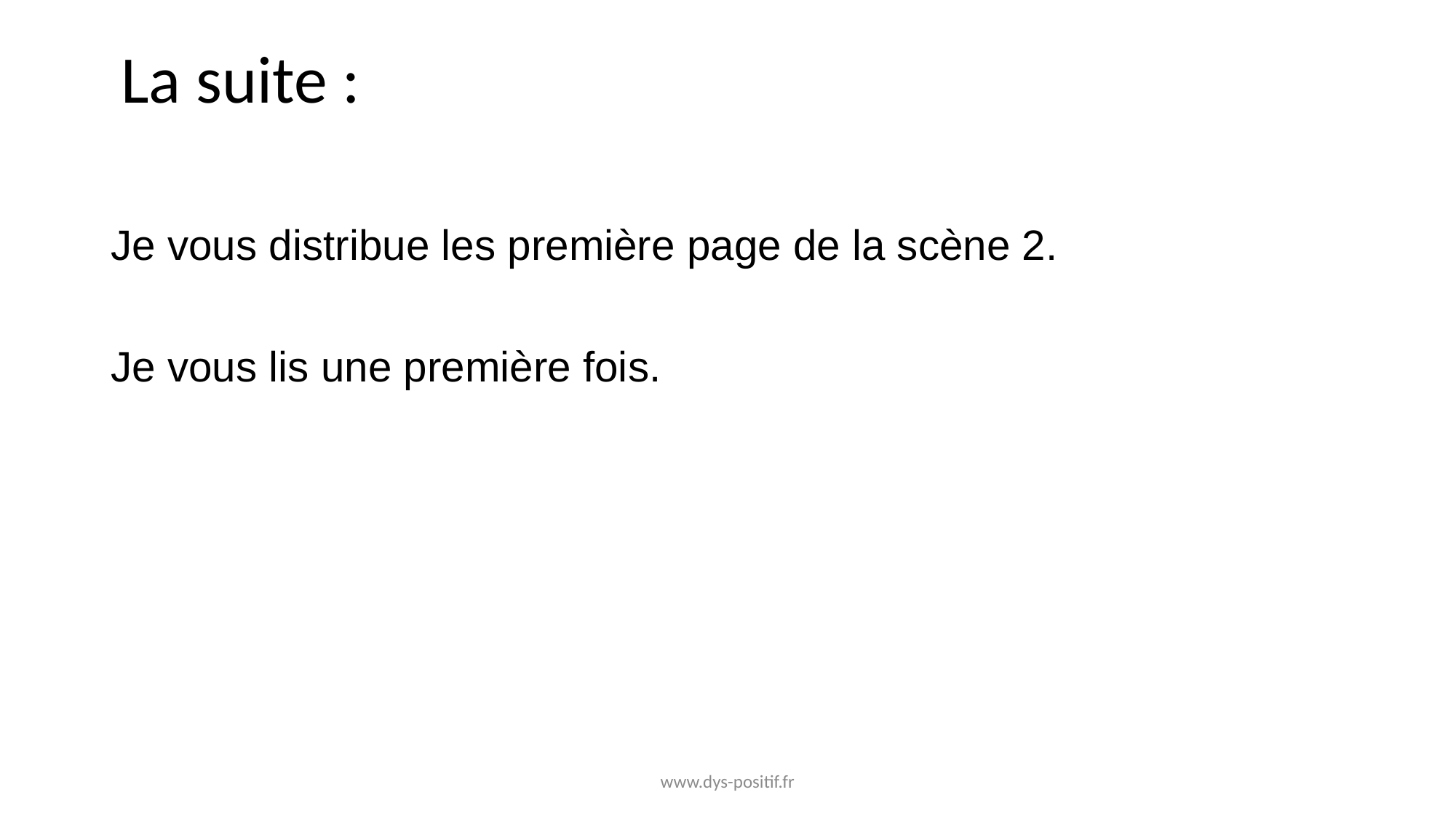

# La suite :
Je vous distribue les première page de la scène 2.

Je vous lis une première fois.

www.dys-positif.fr